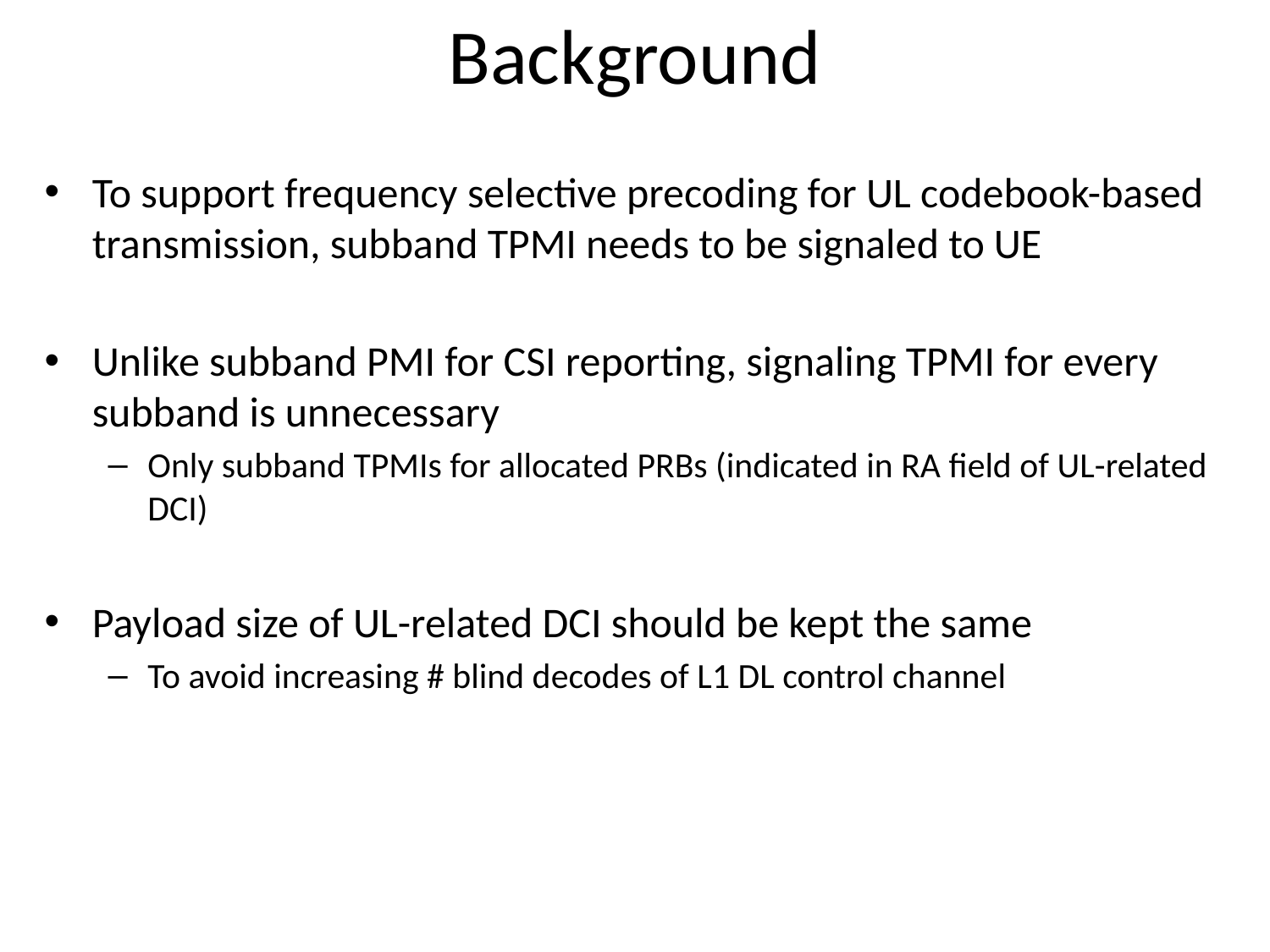

# Background
To support frequency selective precoding for UL codebook-based transmission, subband TPMI needs to be signaled to UE

Unlike subband PMI for CSI reporting, signaling TPMI for every subband is unnecessary
Only subband TPMIs for allocated PRBs (indicated in RA field of UL-related DCI)

Payload size of UL-related DCI should be kept the same
To avoid increasing # blind decodes of L1 DL control channel